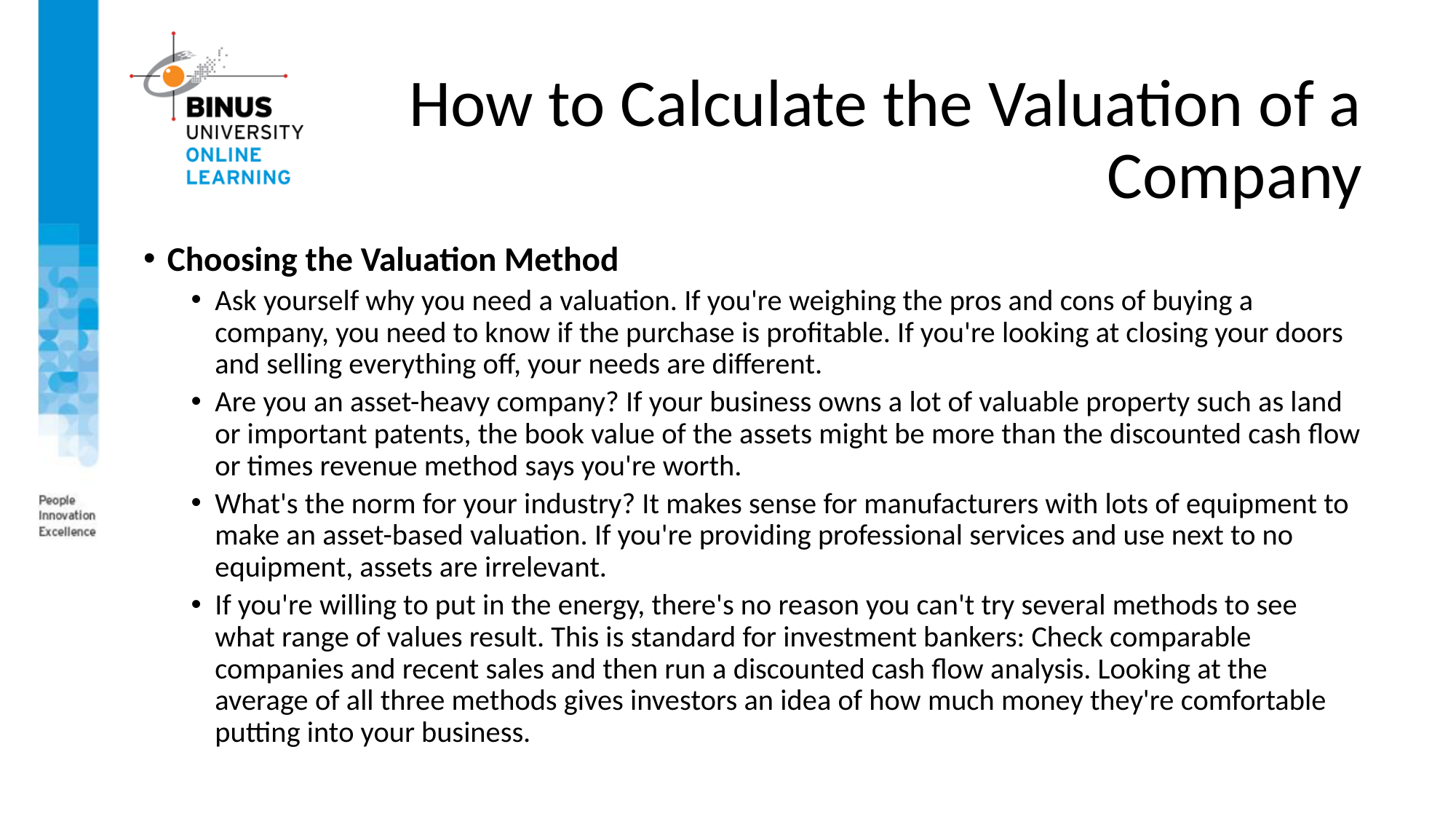

How to Calculate the Valuation of a Company
Choosing the Valuation Method
Ask yourself why you need a valuation. If you're weighing the pros and cons of buying a company, you need to know if the purchase is profitable. If you're looking at closing your doors and selling everything off, your needs are different.
Are you an asset-heavy company? If your business owns a lot of valuable property such as land or important patents, the book value of the assets might be more than the discounted cash flow or times revenue method says you're worth.
What's the norm for your industry? It makes sense for manufacturers with lots of equipment to make an asset-based valuation. If you're providing professional services and use next to no equipment, assets are irrelevant.
If you're willing to put in the energy, there's no reason you can't try several methods to see what range of values result. This is standard for investment bankers: Check comparable companies and recent sales and then run a discounted cash flow analysis. Looking at the average of all three methods gives investors an idea of how much money they're comfortable putting into your business.